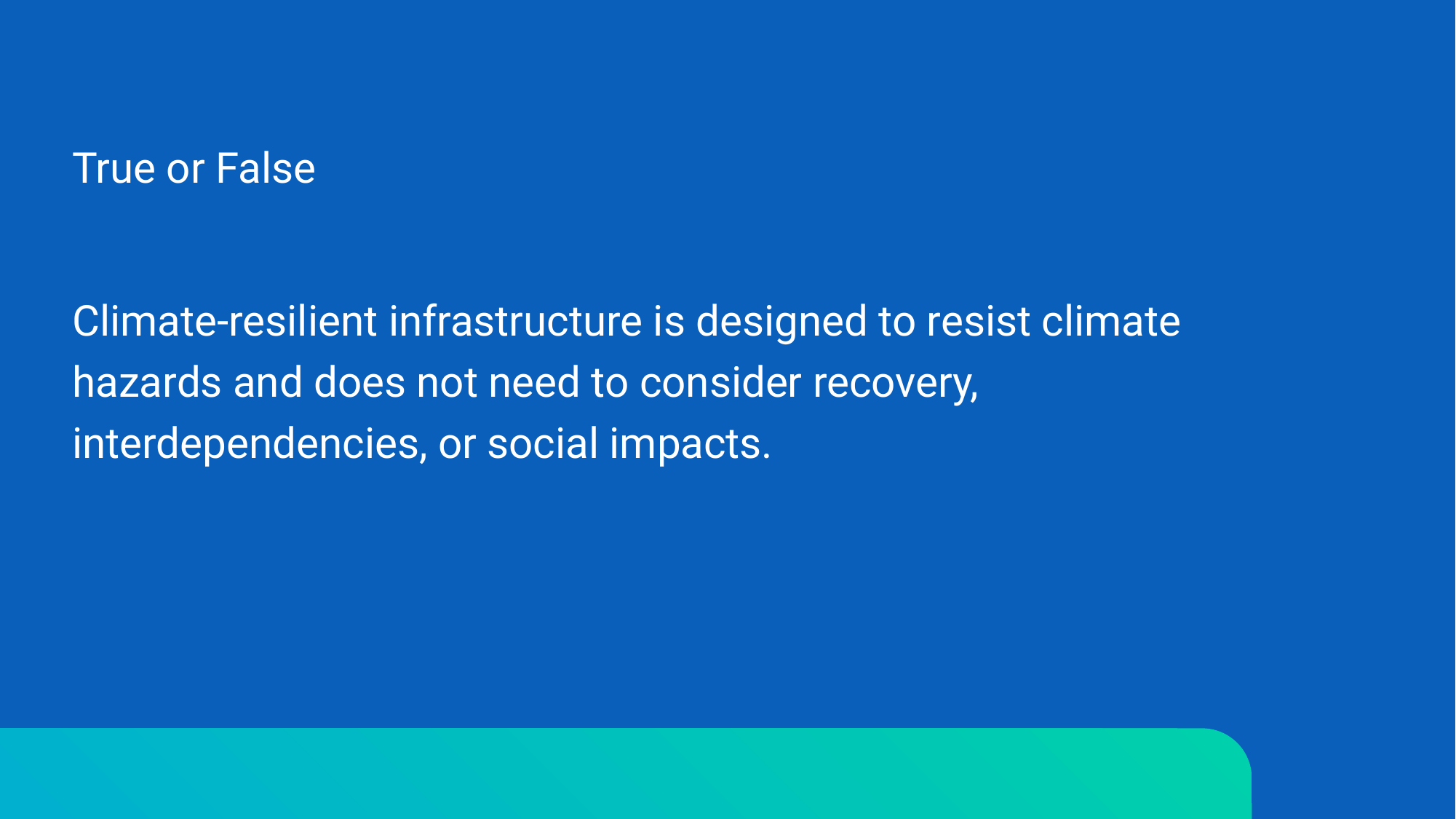

True or False

Climate-resilient infrastructure is designed to resist climate hazards and does not need to consider recovery, interdependencies, or social impacts.